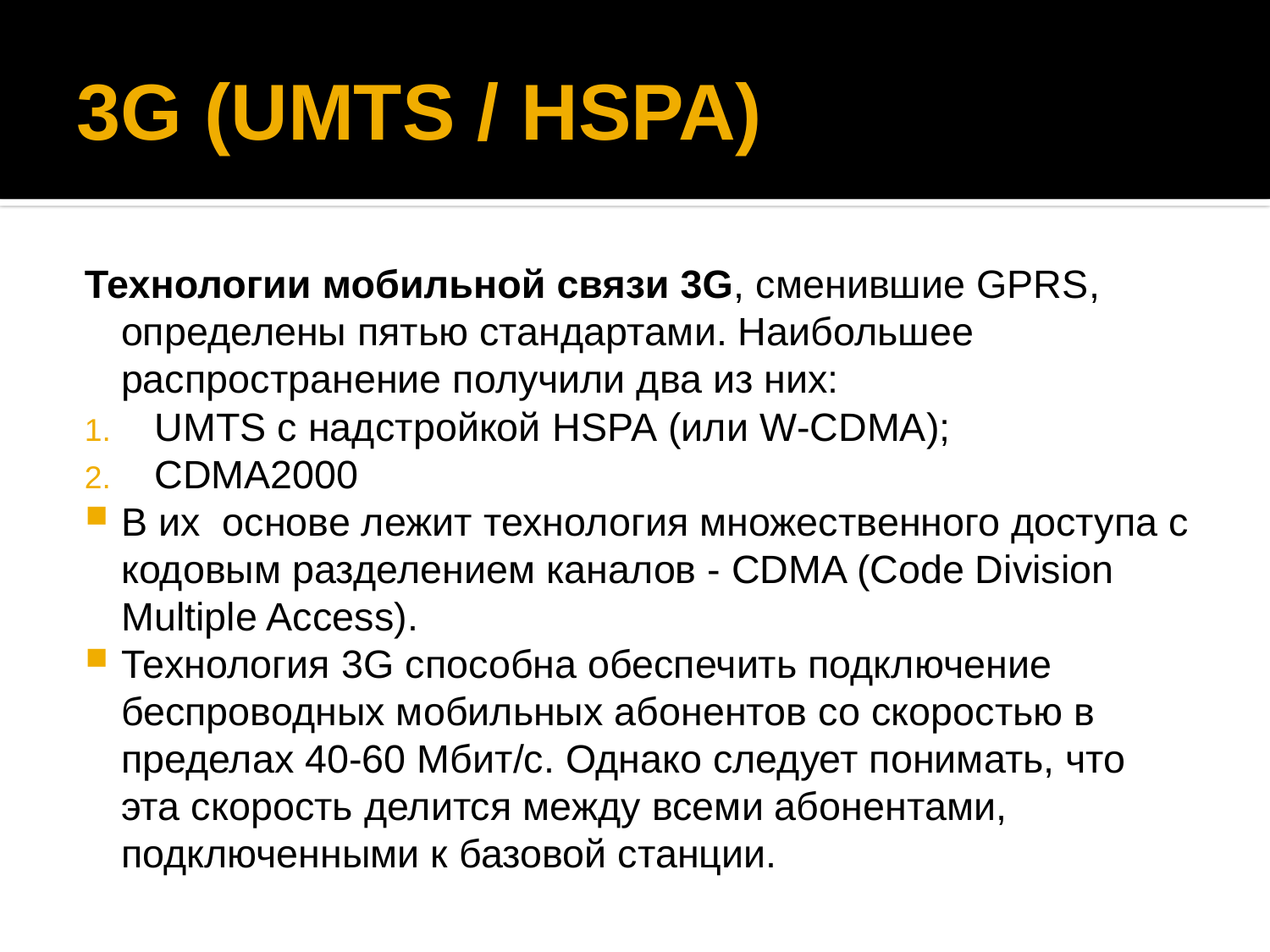

# 3G (UMTS / HSPA)
Технологии мобильной связи 3G, сменившие GPRS, определены пятью стандартами. Наибольшее распространение получили два из них:
 UMTS с надстройкой HSPA (или W-CDMA);
 CDMA2000
В их  основе лежит технология множественного доступа с кодовым разделением каналов - CDMA (Code Division Multiple Access).
Технология 3G способна обеспечить подключение беспроводных мобильных абонентов со скоростью в пределах 40-60 Мбит/с. Однако следует понимать, что эта скорость делится между всеми абонентами, подключенными к базовой станции.